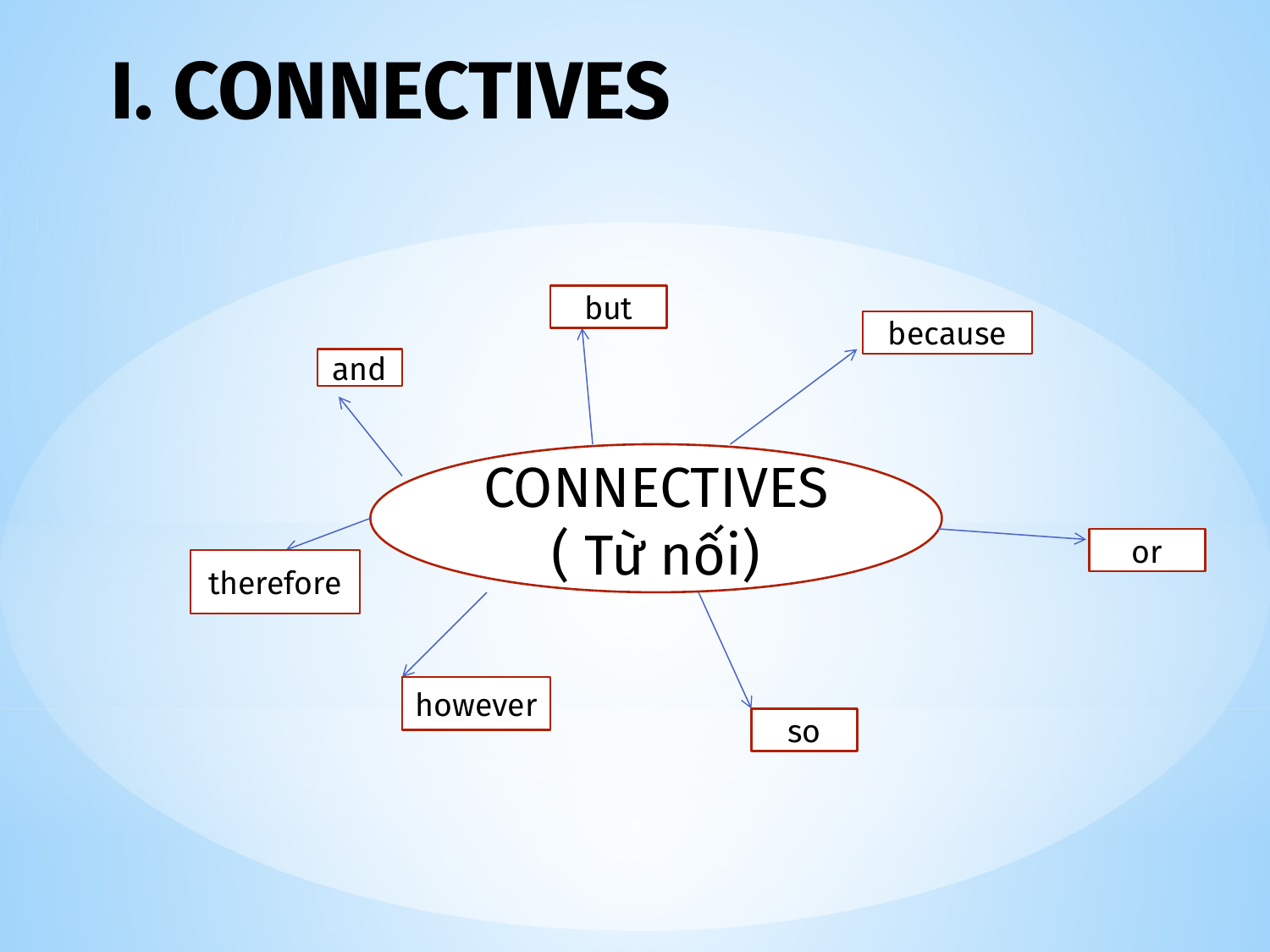

# I. CONNECTIVES
but
because
and
CONNECTIVES
( Từ nối)
or
therefore
however
so